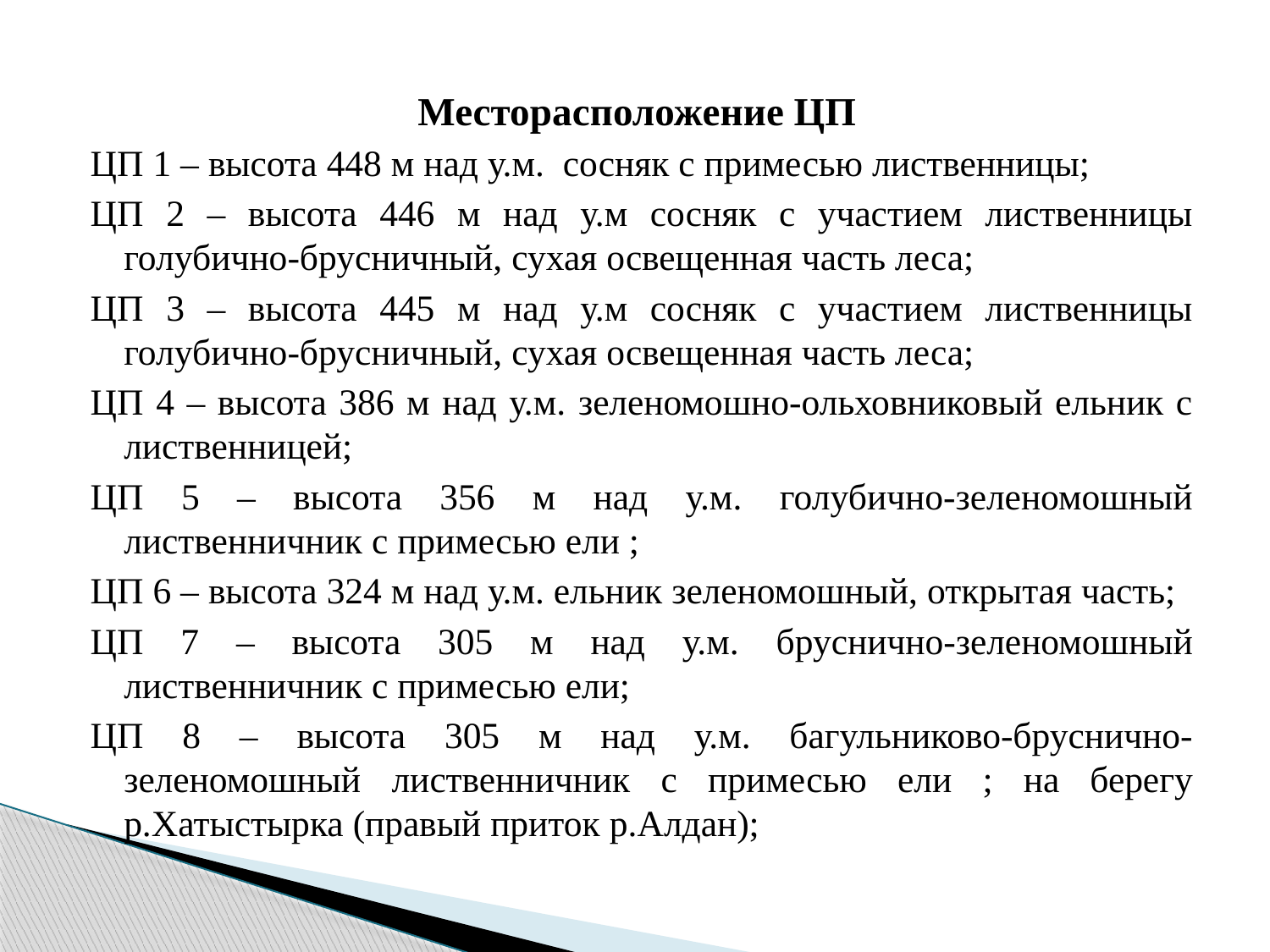

Месторасположение ЦП
ЦП 1 – высота 448 м над у.м.  сосняк с примесью лиственницы;
ЦП 2 – высота 446 м над у.м сосняк с участием лиственницы голубично-брусничный, сухая освещенная часть леса;
ЦП 3 – высота 445 м над у.м сосняк с участием лиственницы голубично-брусничный, сухая освещенная часть леса;
ЦП 4 – высота 386 м над у.м. зеленомошно-ольховниковый ельник с лиственницей;
ЦП 5 – высота 356 м над у.м. голубично-зеленомошный лиственничник с примесью ели ;
ЦП 6 – высота 324 м над у.м. ельник зеленомошный, открытая часть;
ЦП 7 – высота 305 м над у.м. бруснично-зеленомошный лиственничник с примесью ели;
ЦП 8 – высота 305 м над у.м. багульниково-бруснично-зеленомошный лиственничник с примесью ели ; на берегу р.Хатыстырка (правый приток р.Алдан);